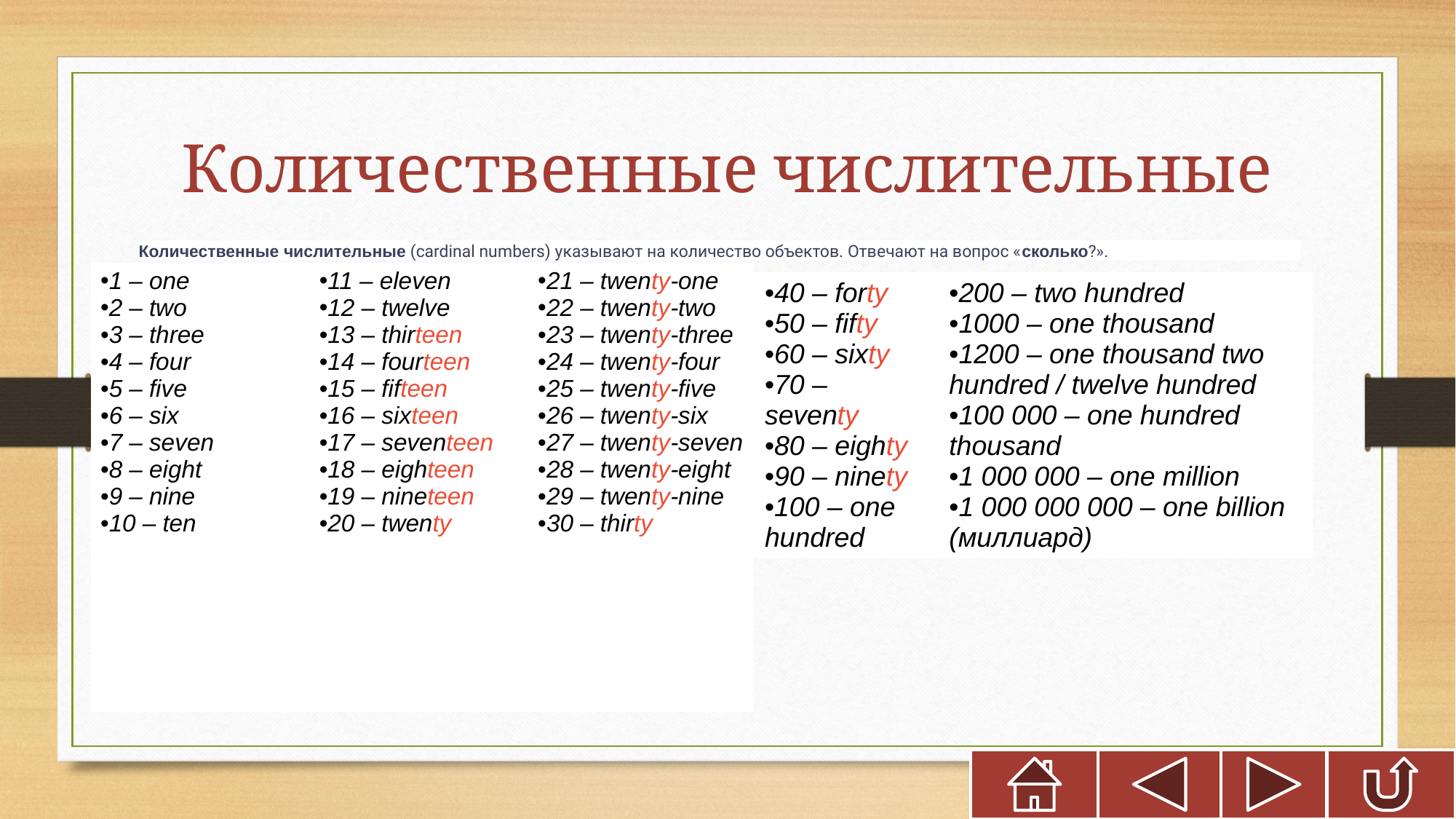

# Количественные числительные
Количественные числительные (cardinal numbers) указывают на количество объектов. Отвечают на вопрос «сколько?».
| 1 – one 2 – two 3 – three 4 – four 5 – five 6 – six 7 – seven 8 – eight 9 – nine 10 – ten | 11 – eleven 12 – twelve 13 – thirteen 14 – fourteen 15 – fifteen 16 – sixteen 17 – seventeen 18 – eighteen 19 – nineteen 20 – twenty | 21 – twenty-one 22 – twenty-two 23 – twenty-three 24 – twenty-four 25 – twenty-five 26 – twenty-six 27 – twenty-seven 28 – twenty-eight 29 – twenty-nine 30 – thirty |
| --- | --- | --- |
| 40 – forty 50 – fifty 60 – sixty 70 – seventy 80 – eighty 90 – ninety 100 – one hundred | 200 – two hundred 1000 – one thousand 1200 – one thousand two hundred / twelve hundred 100 000 – one hundred thousand 1 000 000 – one million 1 000 000 000 – one billion (миллиард) |
| --- | --- |